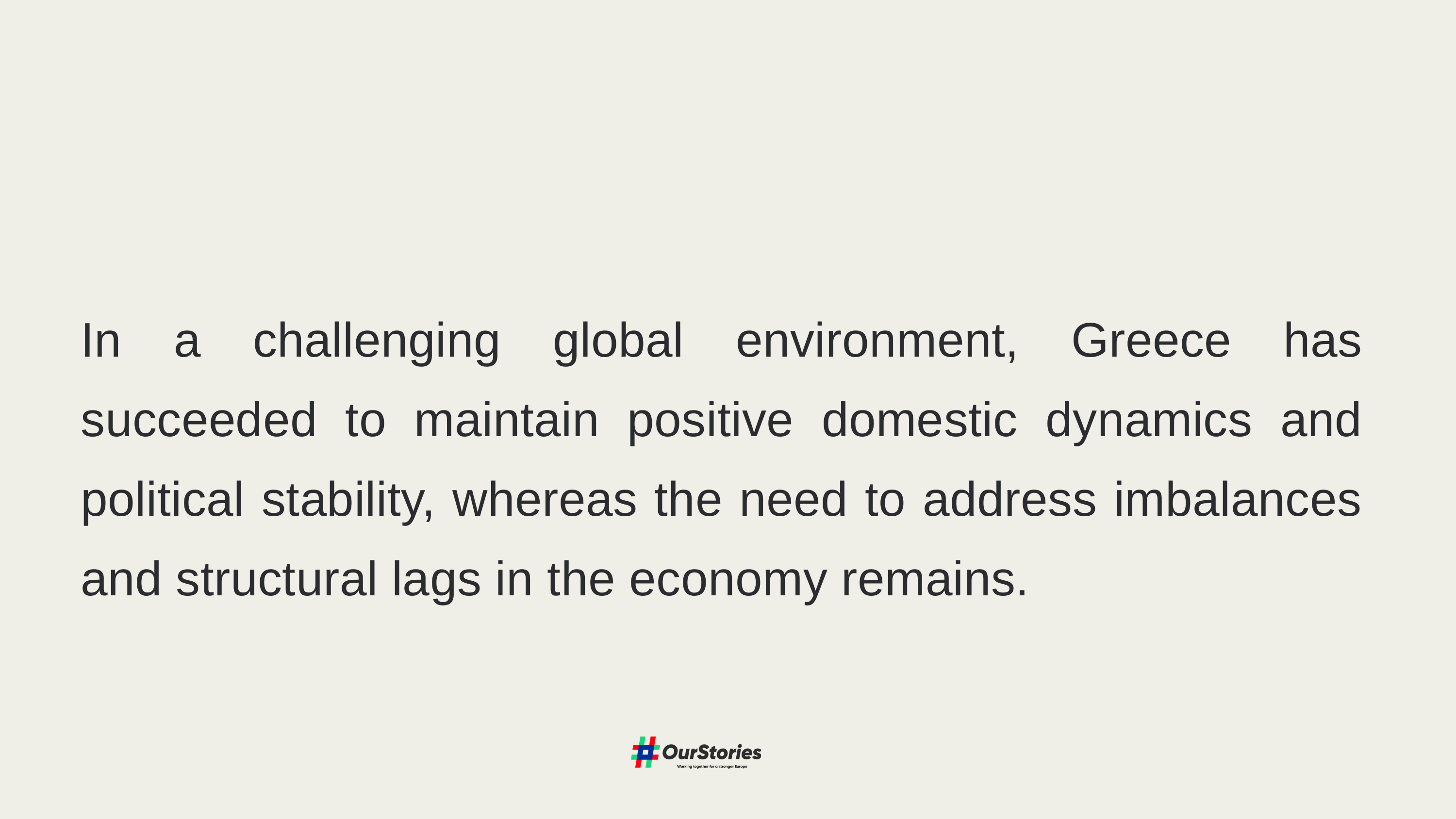

In a challenging global environment, Greece has succeeded to maintain positive domestic dynamics and political stability, whereas the need to address imbalances and structural lags in the economy remains.